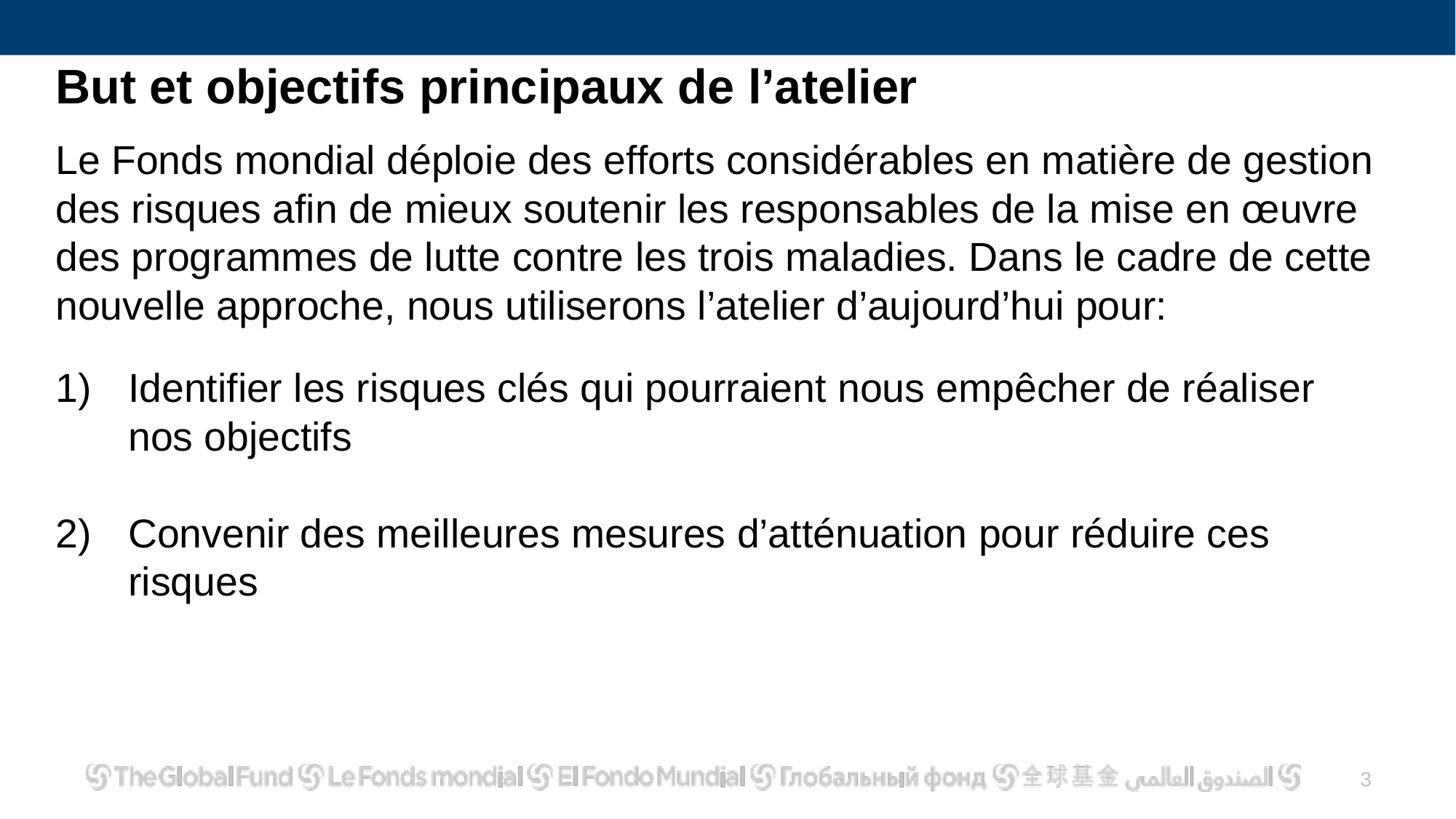

# But et objectifs principaux de l’atelier
Le Fonds mondial déploie des efforts considérables en matière de gestion des risques afin de mieux soutenir les responsables de la mise en œuvre des programmes de lutte contre les trois maladies. Dans le cadre de cette nouvelle approche, nous utiliserons l’atelier d’aujourd’hui pour:

Identifier les risques clés qui pourraient nous empêcher de réaliser nos objectifs

Convenir des meilleures mesures d’atténuation pour réduire ces risques

3